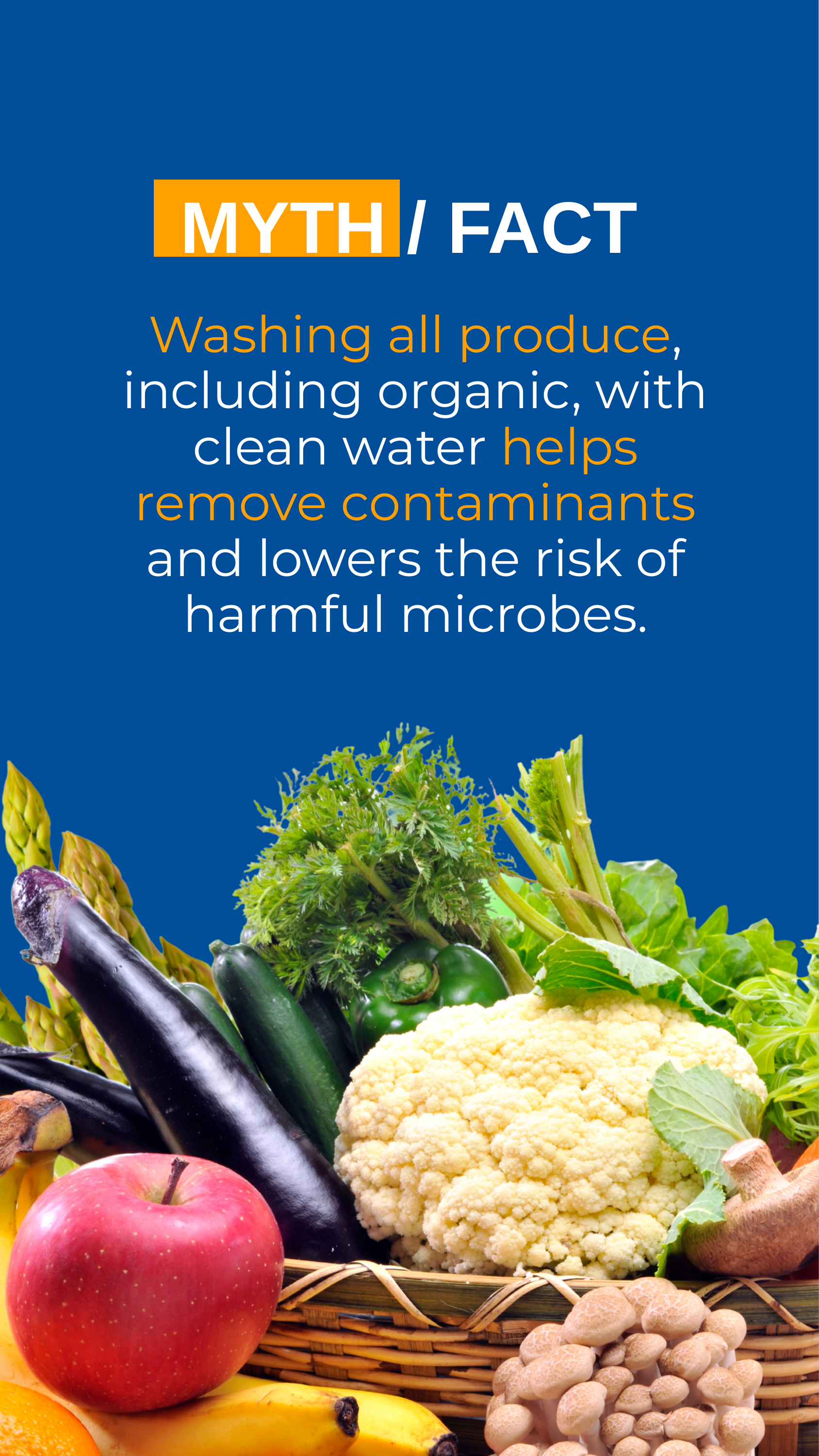

MYTH / FACT

Washing all produce, including organic, with clean water helps remove contaminants and lowers the risk of harmful microbes.